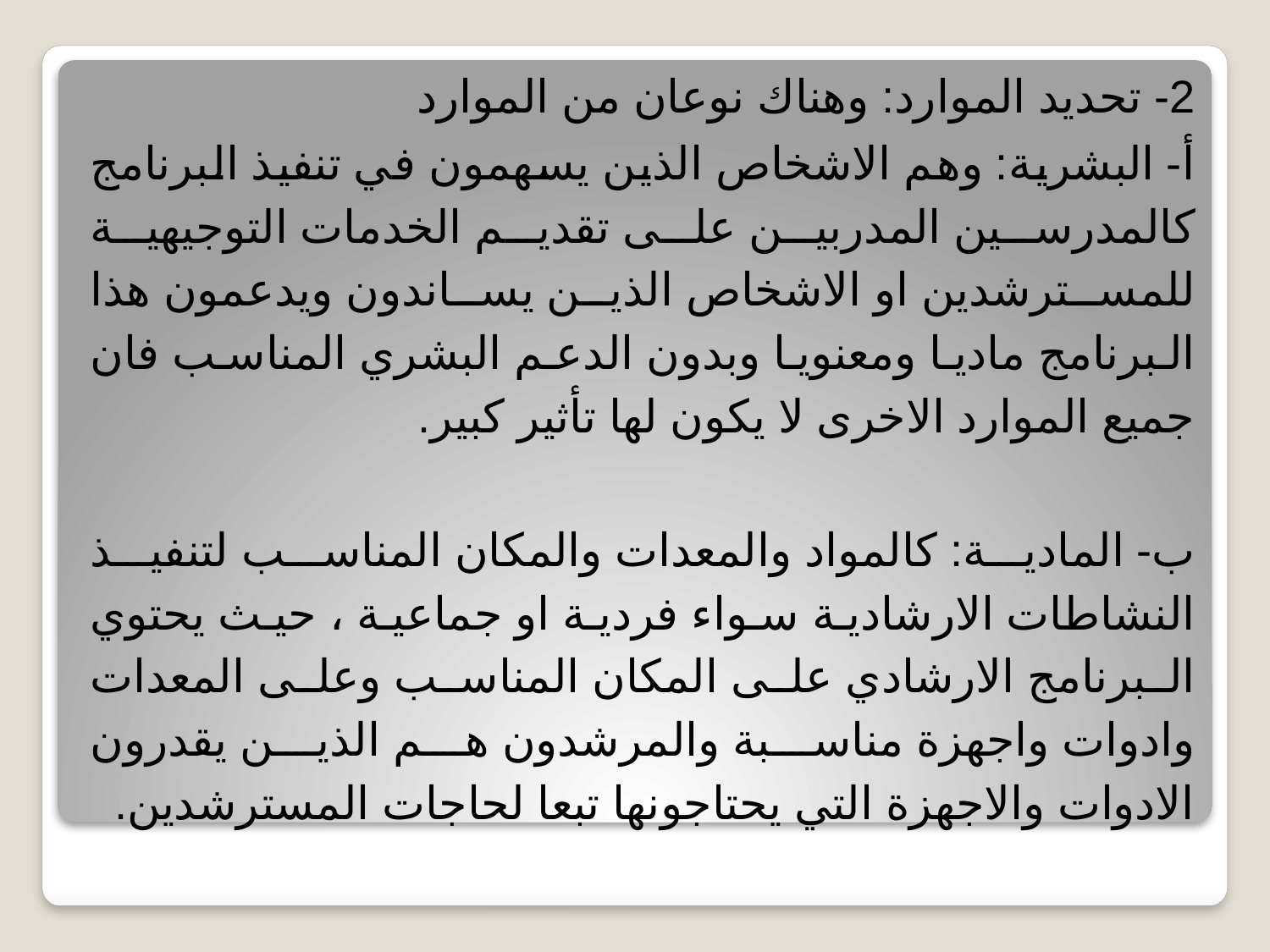

2- تحديد الموارد: وهناك نوعان من الموارد
أ- البشرية: وهم الاشخاص الذين يسهمون في تنفيذ البرنامج كالمدرسين المدربين على تقديم الخدمات التوجيهية للمسترشدين او الاشخاص الذين يساندون ويدعمون هذا البرنامج ماديا ومعنويا وبدون الدعم البشري المناسب فان جميع الموارد الاخرى لا يكون لها تأثير كبير.

ب- المادية: كالمواد والمعدات والمكان المناسب لتنفيذ النشاطات الارشادية سواء فردية او جماعية ، حيث يحتوي البرنامج الارشادي على المكان المناسب وعلى المعدات وادوات واجهزة مناسبة والمرشدون هم الذين يقدرون الادوات والاجهزة التي يحتاجونها تبعا لحاجات المسترشدين.